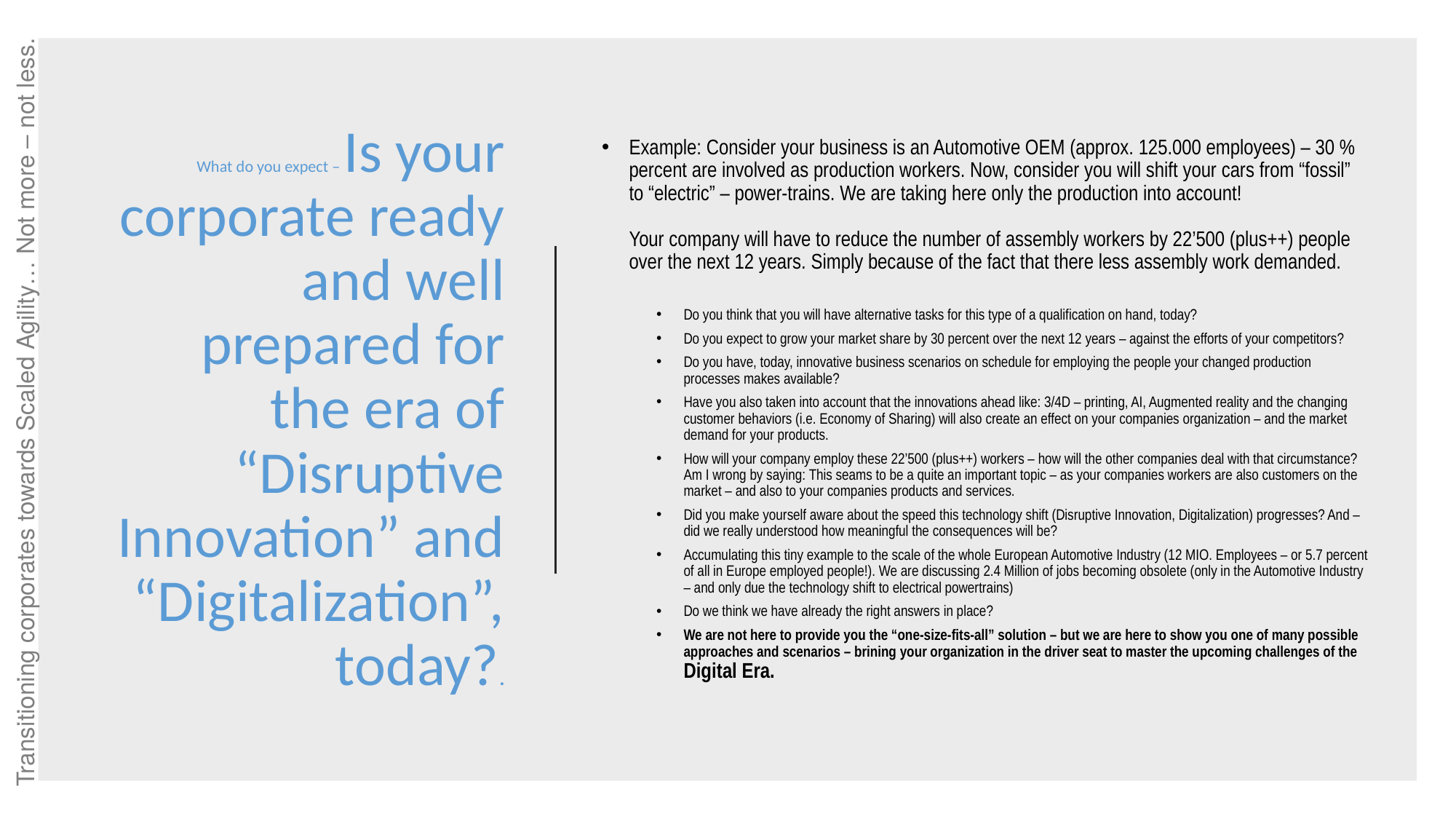

# What do you expect – Is your corporate ready and well prepared for the era of “Disruptive Innovation” and “Digitalization”, today?.
Example: Consider your business is an Automotive OEM (approx. 125.000 employees) – 30 % percent are involved as production workers. Now, consider you will shift your cars from “fossil” to “electric” – power-trains. We are taking here only the production into account!
Your company will have to reduce the number of assembly workers by 22’500 (plus++) people over the next 12 years. Simply because of the fact that there less assembly work demanded.
Do you think that you will have alternative tasks for this type of a qualification on hand, today?
Do you expect to grow your market share by 30 percent over the next 12 years – against the efforts of your competitors?
Do you have, today, innovative business scenarios on schedule for employing the people your changed production processes makes available?
Have you also taken into account that the innovations ahead like: 3/4D – printing, AI, Augmented reality and the changing customer behaviors (i.e. Economy of Sharing) will also create an effect on your companies organization – and the market demand for your products.
How will your company employ these 22’500 (plus++) workers – how will the other companies deal with that circumstance? Am I wrong by saying: This seams to be a quite an important topic – as your companies workers are also customers on the market – and also to your companies products and services.
Did you make yourself aware about the speed this technology shift (Disruptive Innovation, Digitalization) progresses? And – did we really understood how meaningful the consequences will be?
Accumulating this tiny example to the scale of the whole European Automotive Industry (12 MIO. Employees – or 5.7 percent of all in Europe employed people!). We are discussing 2.4 Million of jobs becoming obsolete (only in the Automotive Industry – and only due the technology shift to electrical powertrains)
Do we think we have already the right answers in place?
We are not here to provide you the “one-size-fits-all” solution – but we are here to show you one of many possible approaches and scenarios – brining your organization in the driver seat to master the upcoming challenges of the Digital Era.
Transitioning corporates towards Scaled Agility… Not more – not less.